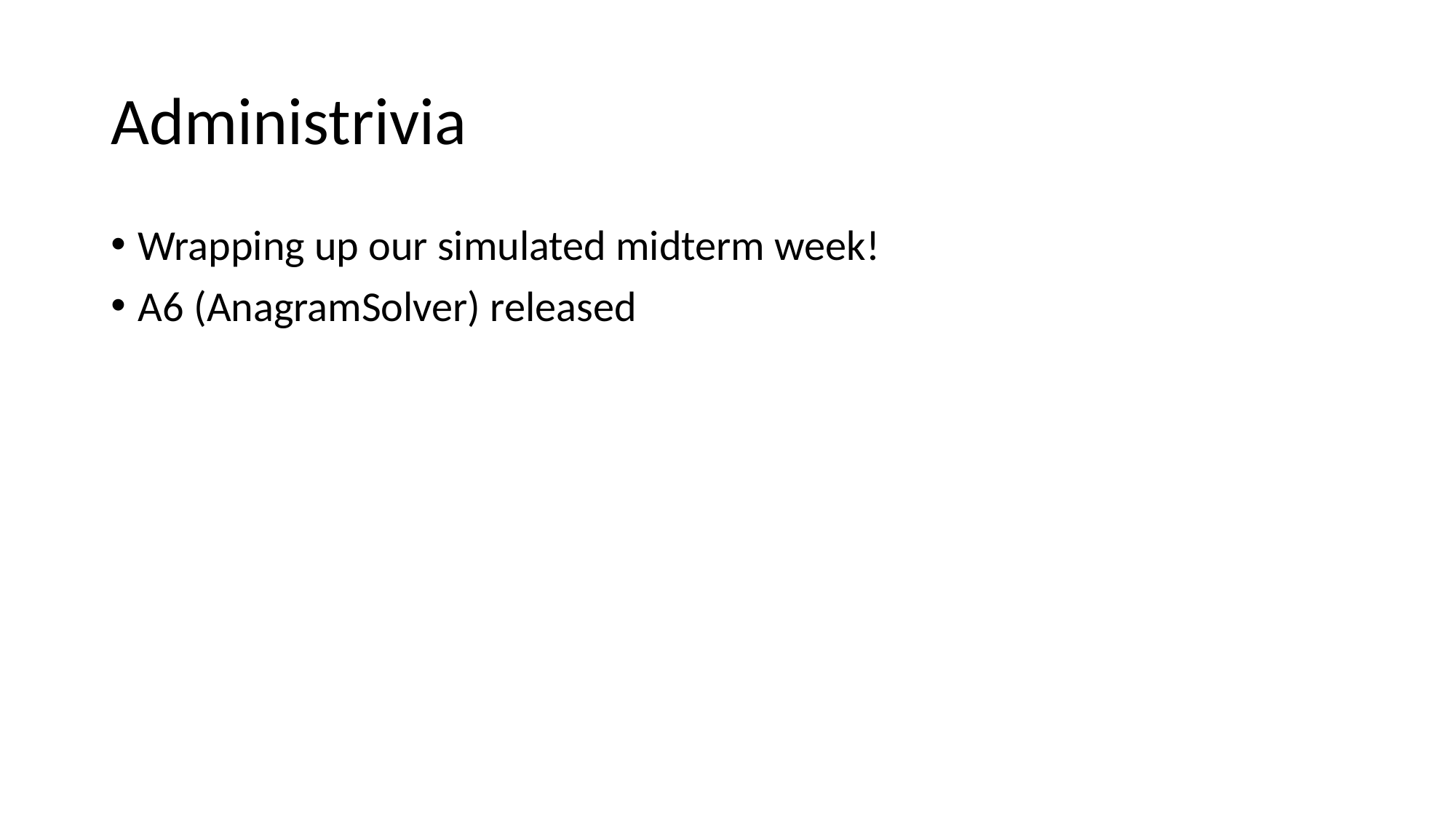

# Administrivia
Wrapping up our simulated midterm week!
A6 (AnagramSolver) released